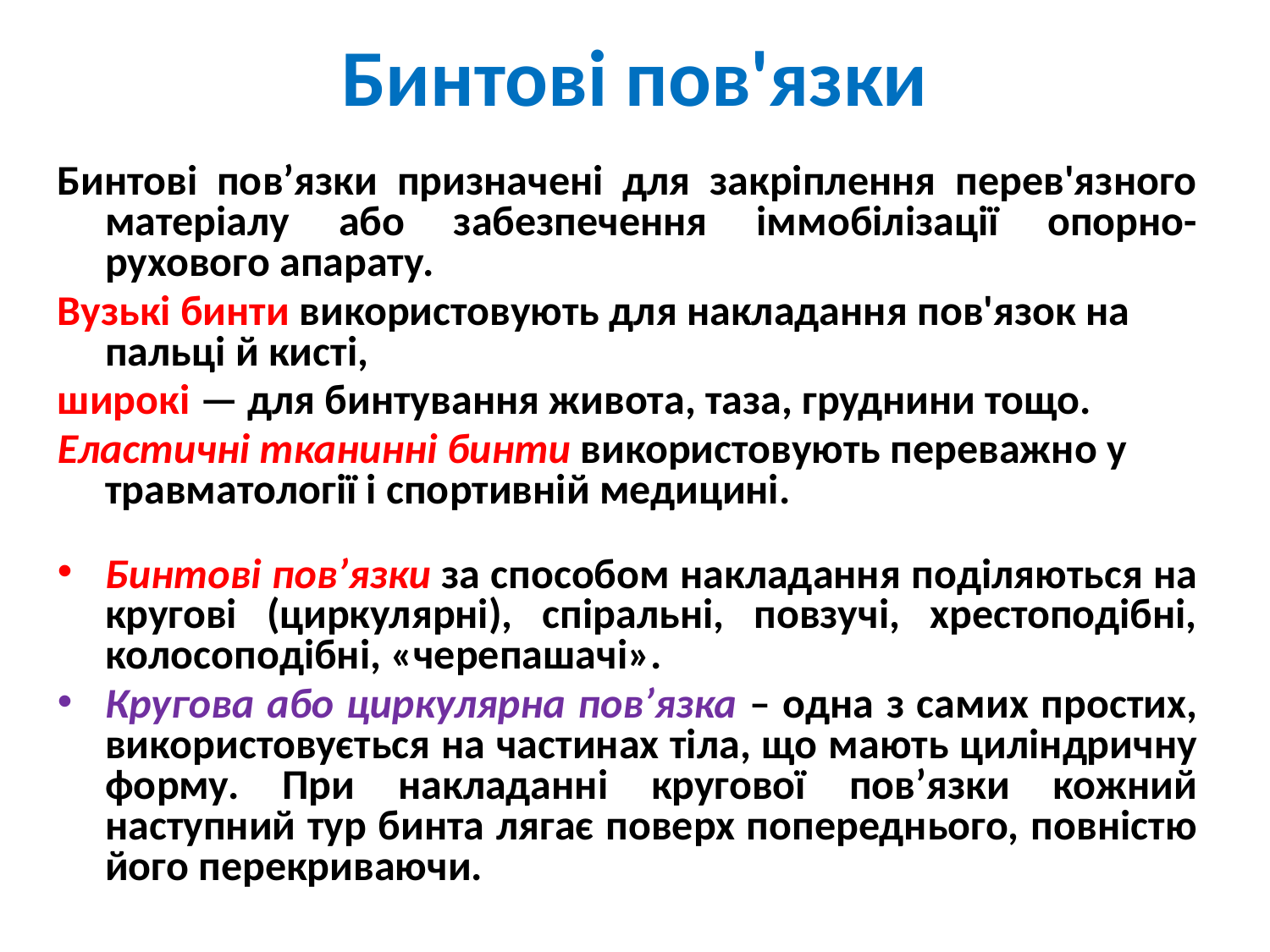

Бинтові пов'язки
Бинтові пов’язки призначені для закріплення перев'язного матеріалу або забезпечення іммобілізації опорно-рухового апарату.
Вузькі бинти використовують для накладання пов'язок на пальці й кисті,
широкі — для бинтування живота, таза, груднини тощо.
Еластичні тканинні бинти використовують переважно у травматології і спортивній медицині.

Бинтові пов’язки за способом накладання поділяються на кругові (циркулярні), спіральні, повзучі, хрестоподібні, колосоподібні, «черепашачі».
Кругова або циркулярна пов’язка – одна з самих простих, використовується на частинах тіла, що мають циліндричну форму. При накладанні кругової пов’язки кожний наступний тур бинта лягає поверх попереднього, повністю його перекриваючи.